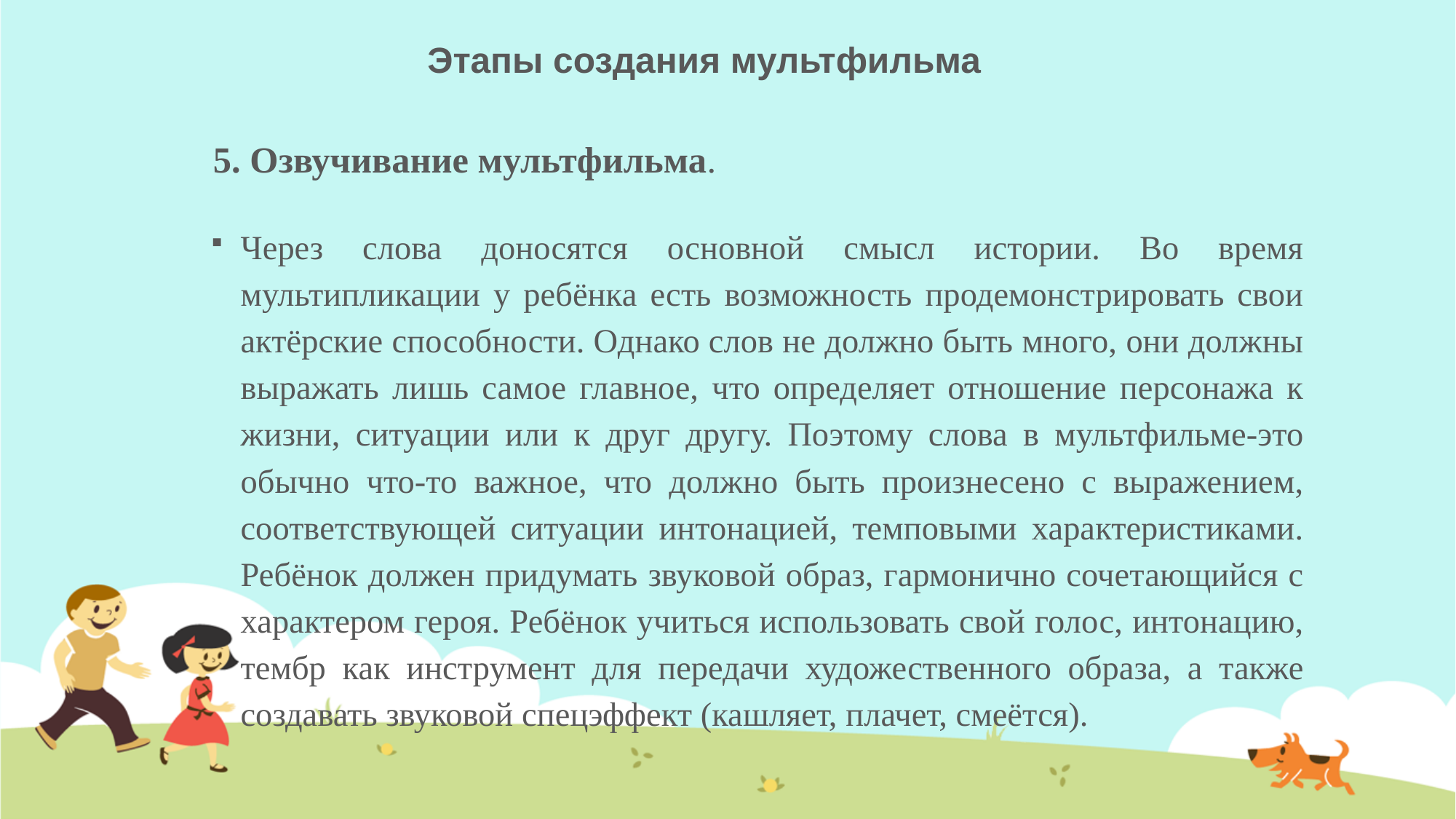

# Этапы создания мультфильма
5. Озвучивание мультфильма.
Через слова доносятся основной смысл истории. Во время мультипликации у ребёнка есть возможность продемонстрировать свои актёрские способности. Однако слов не должно быть много, они должны выражать лишь самое главное, что определяет отношение персонажа к жизни, ситуации или к друг другу. Поэтому слова в мультфильме-это обычно что-то важное, что должно быть произнесено с выражением, соответствующей ситуации интонацией, темповыми характеристиками. Ребёнок должен придумать звуковой образ, гармонично сочетающийся с характером героя. Ребёнок учиться использовать свой голос, интонацию, тембр как инструмент для передачи художественного образа, а также создавать звуковой спецэффект (кашляет, плачет, смеётся).